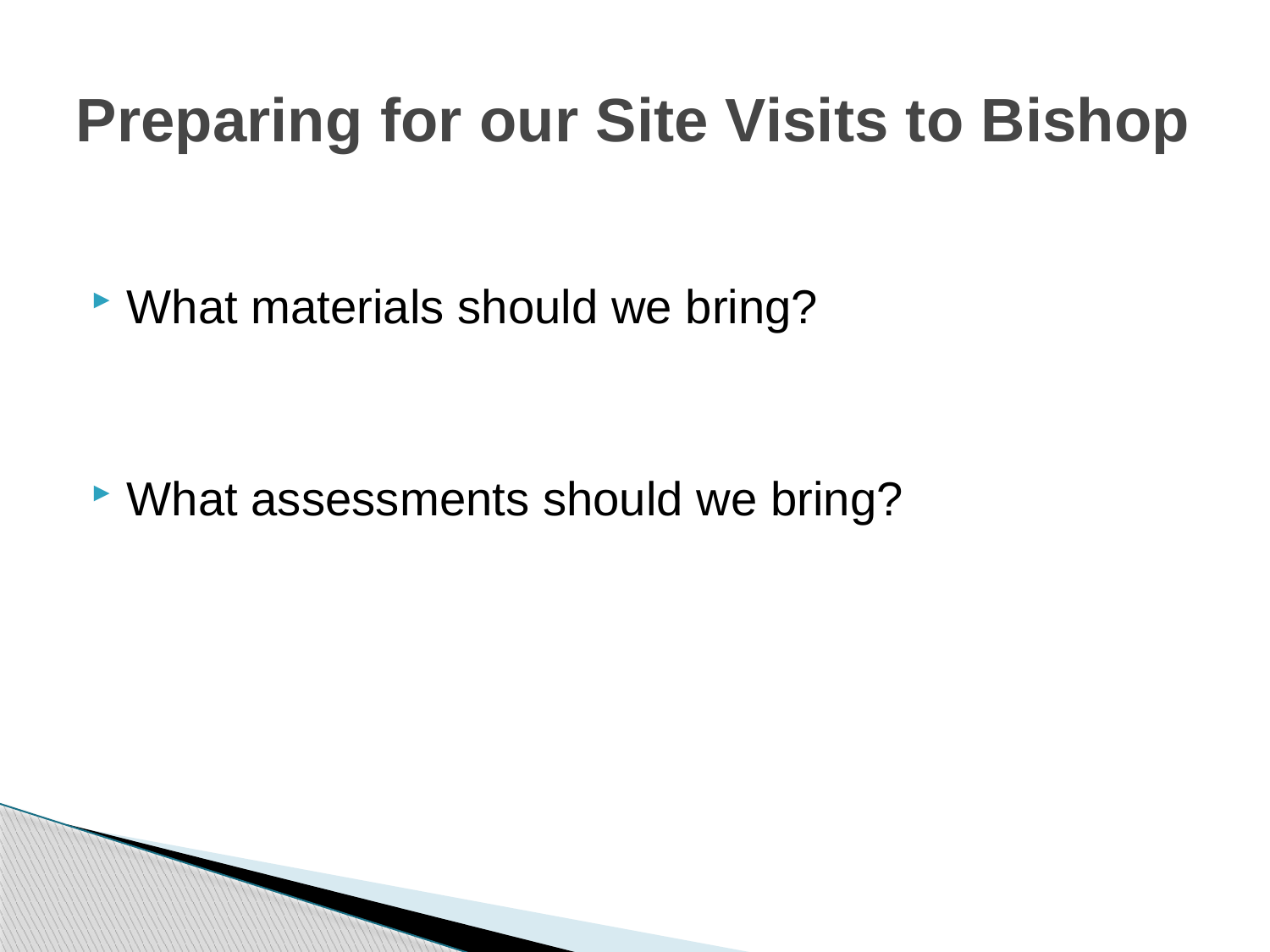

# Preparing for our Site Visits to Bishop

What materials should we bring?

What assessments should we bring?